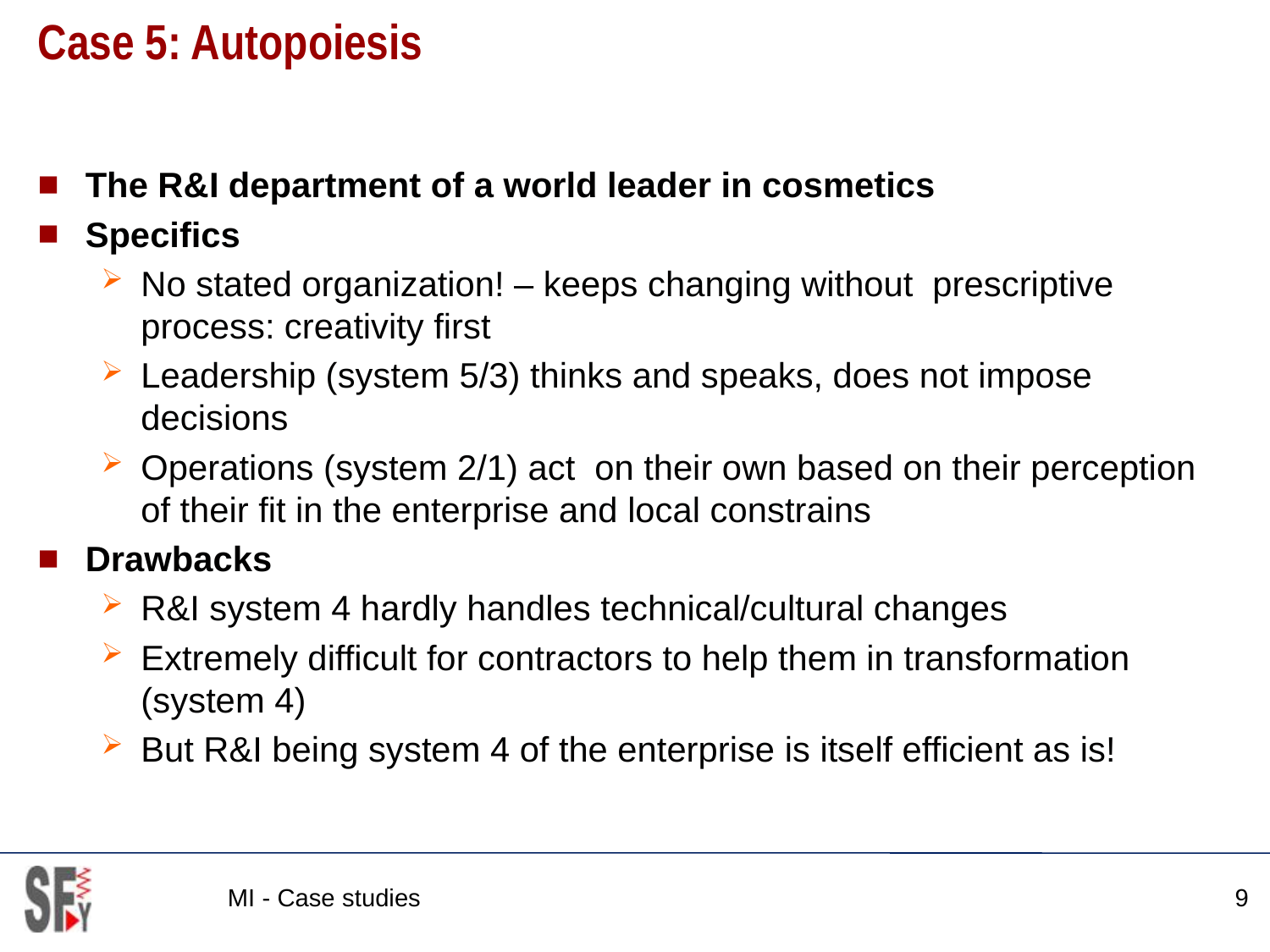

# Case 5: Autopoiesis
The R&I department of a world leader in cosmetics
Specifics
No stated organization! – keeps changing without  prescriptive process: creativity first
Leadership (system 5/3) thinks and speaks, does not impose decisions
Operations (system 2/1) act  on their own based on their perception of their fit in the enterprise and local constrains
Drawbacks
R&I system 4 hardly handles technical/cultural changes
Extremely difficult for contractors to help them in transformation (system 4)
But R&I being system 4 of the enterprise is itself efficient as is!

MI - Case studies
9